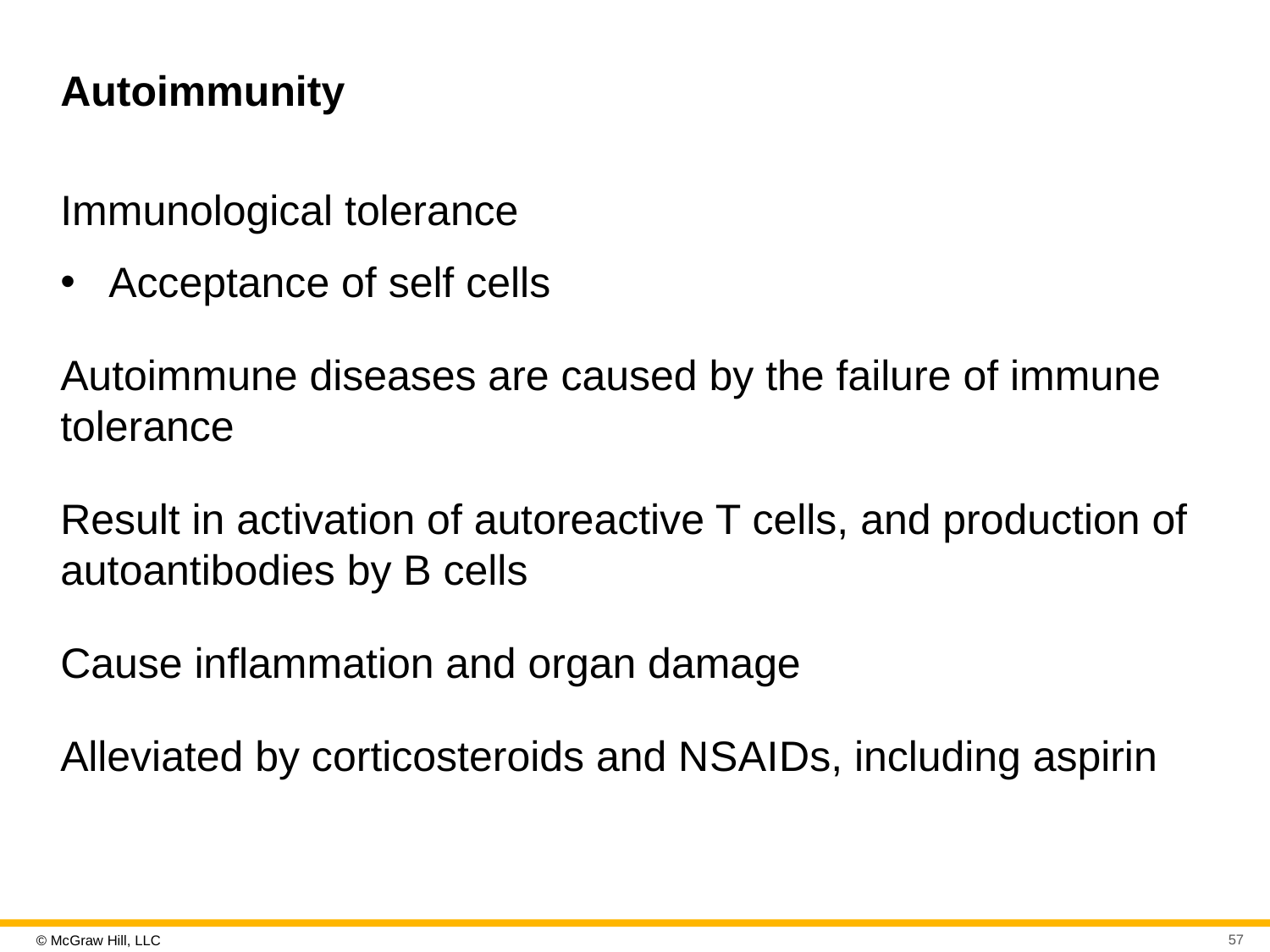

# Autoimmunity
Immunological tolerance
Acceptance of self cells
Autoimmune diseases are caused by the failure of immune tolerance
Result in activation of autoreactive T cells, and production of autoantibodies by B cells
Cause inflammation and organ damage
Alleviated by corticosteroids and N S A I Ds, including aspirin
57